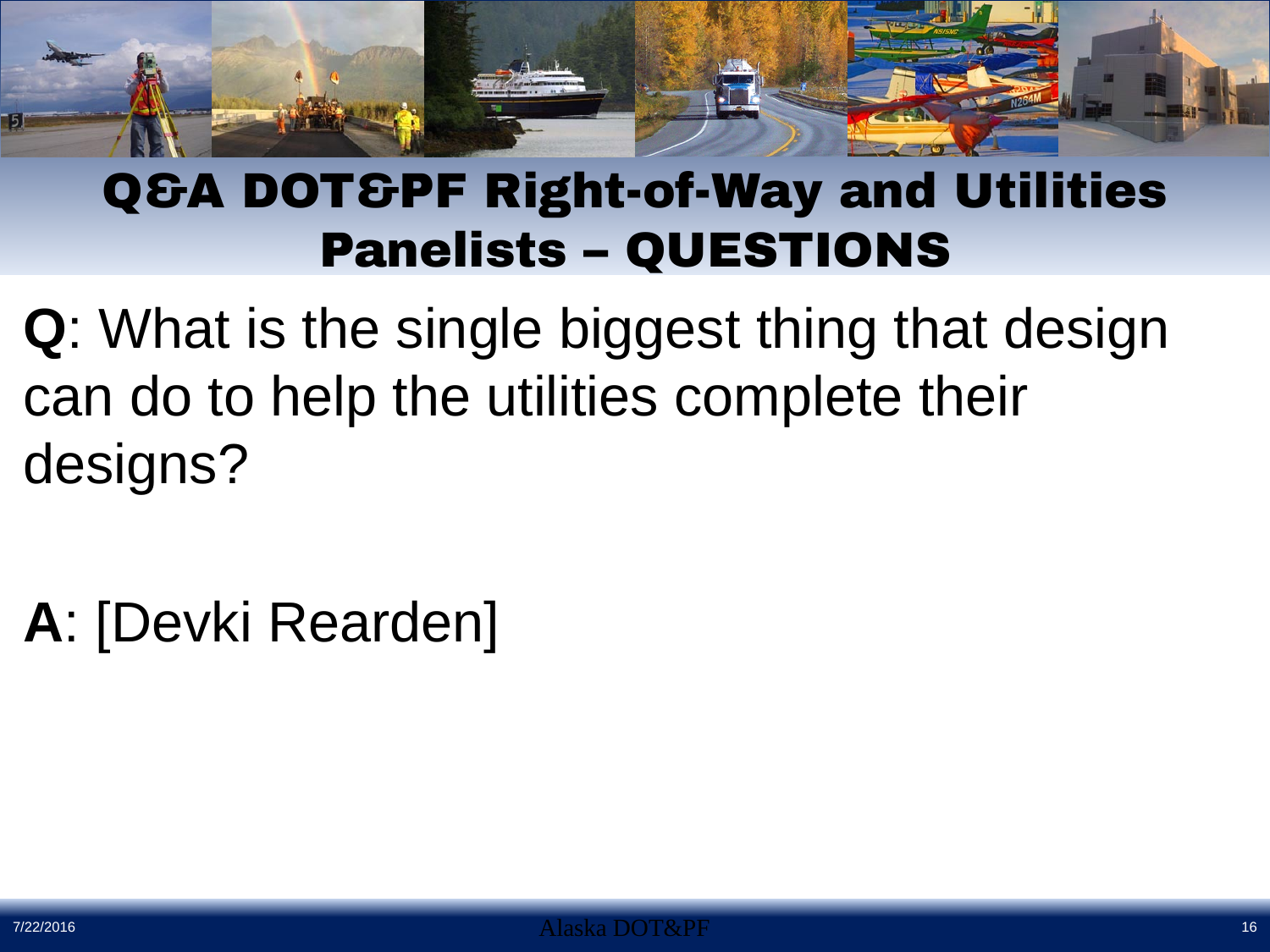

# Q&A DOT&PF Right-of-Way and Utilities Panelists – Questions
Q: What is the single biggest thing that design can do to help the utilities complete their designs?

A: [Devki Rearden]
7/22/2016
Alaska DOT&PF
16